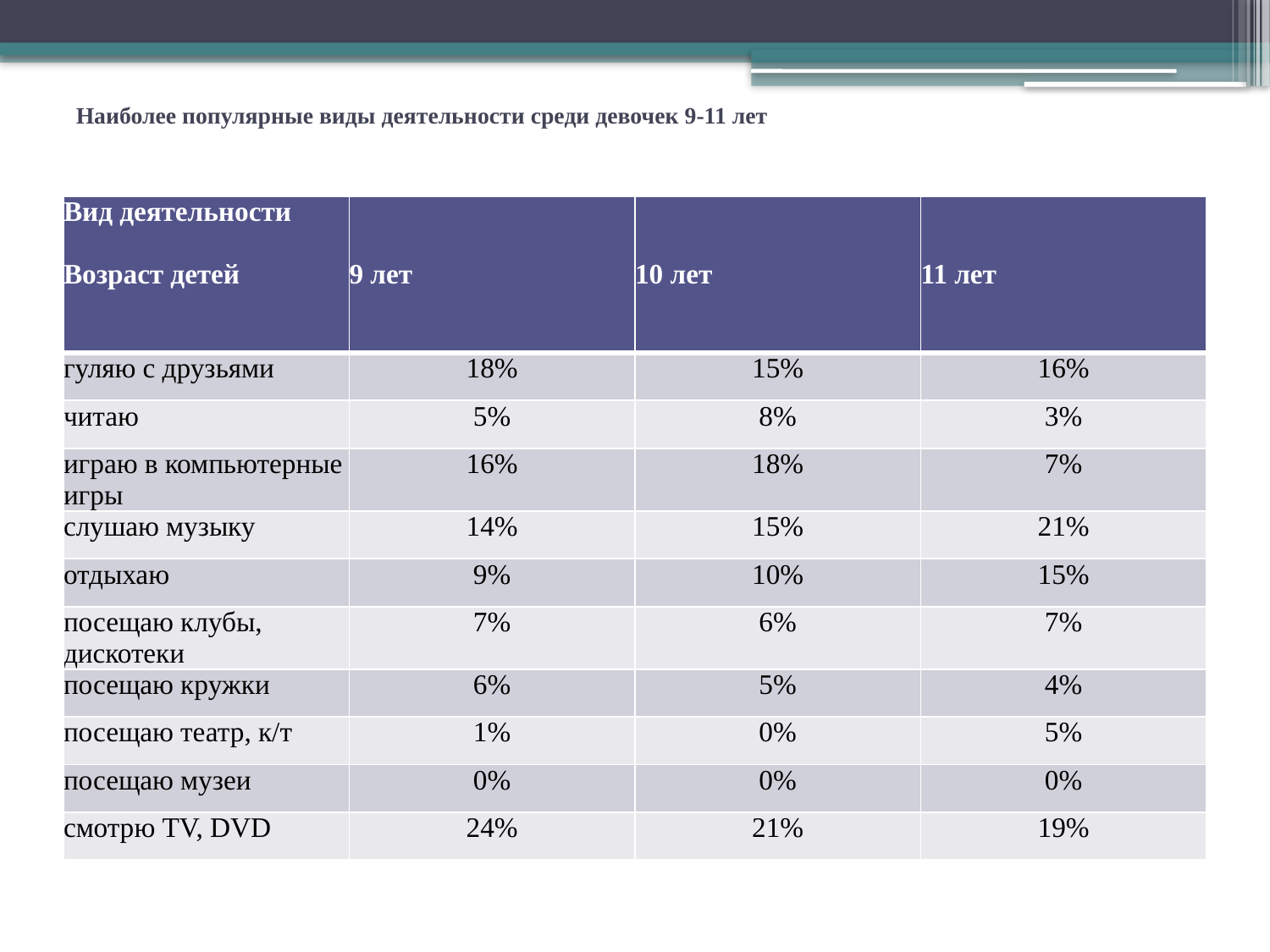

# Наиболее популярные виды деятельности среди девочек 9-11 лет
| Вид деятельности   Возраст детей | 9 лет | 10 лет | 11 лет |
| --- | --- | --- | --- |
| гуляю с друзьями | 18% | 15% | 16% |
| читаю | 5% | 8% | 3% |
| играю в компьютерные игры | 16% | 18% | 7% |
| слушаю музыку | 14% | 15% | 21% |
| отдыхаю | 9% | 10% | 15% |
| посещаю клубы, дискотеки | 7% | 6% | 7% |
| посещаю кружки | 6% | 5% | 4% |
| посещаю театр, к/т | 1% | 0% | 5% |
| посещаю музеи | 0% | 0% | 0% |
| смотрю TV, DVD | 24% | 21% | 19% |